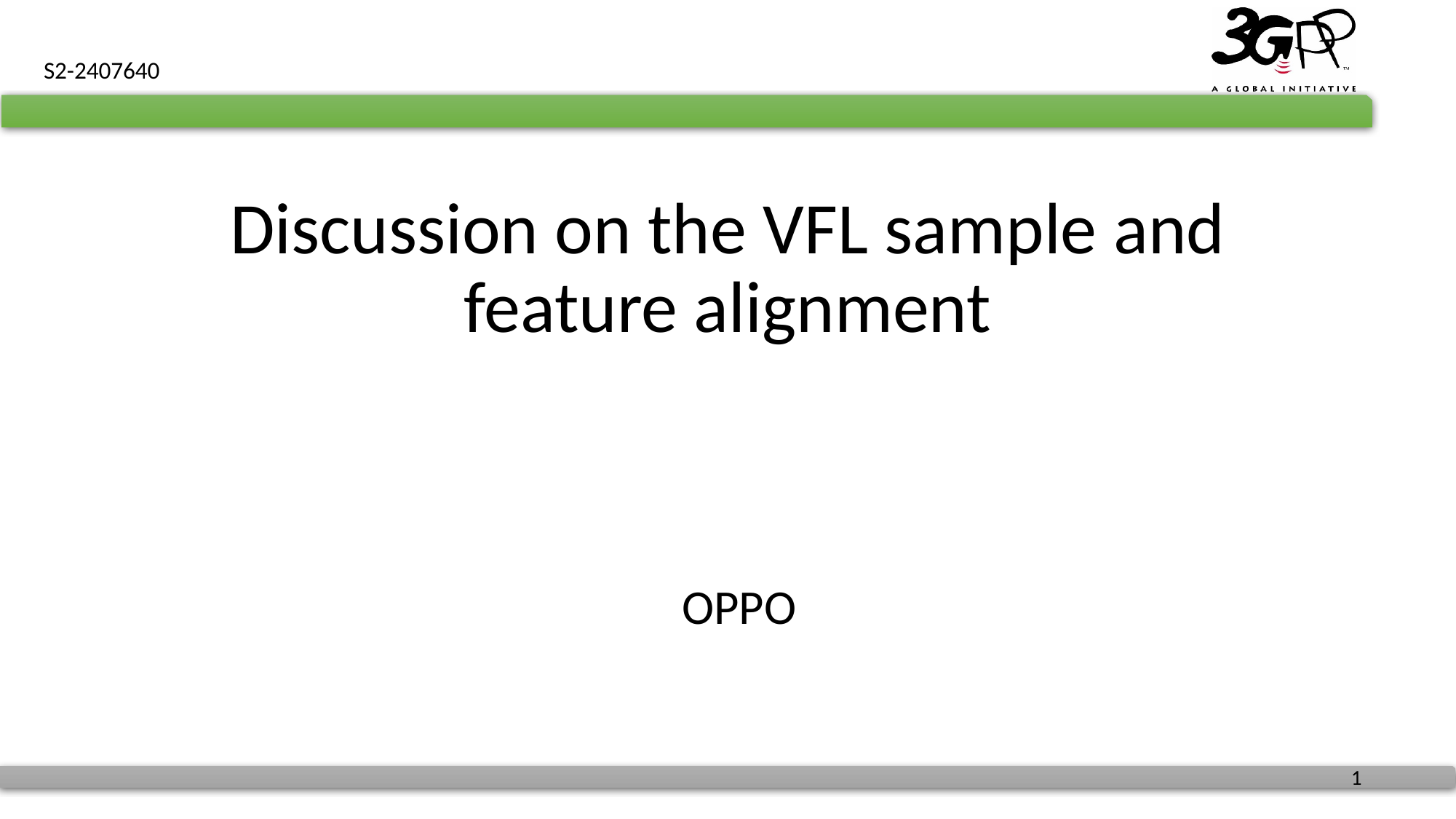

S2-2407640
# Discussion on the VFL sample and feature alignment
OPPO